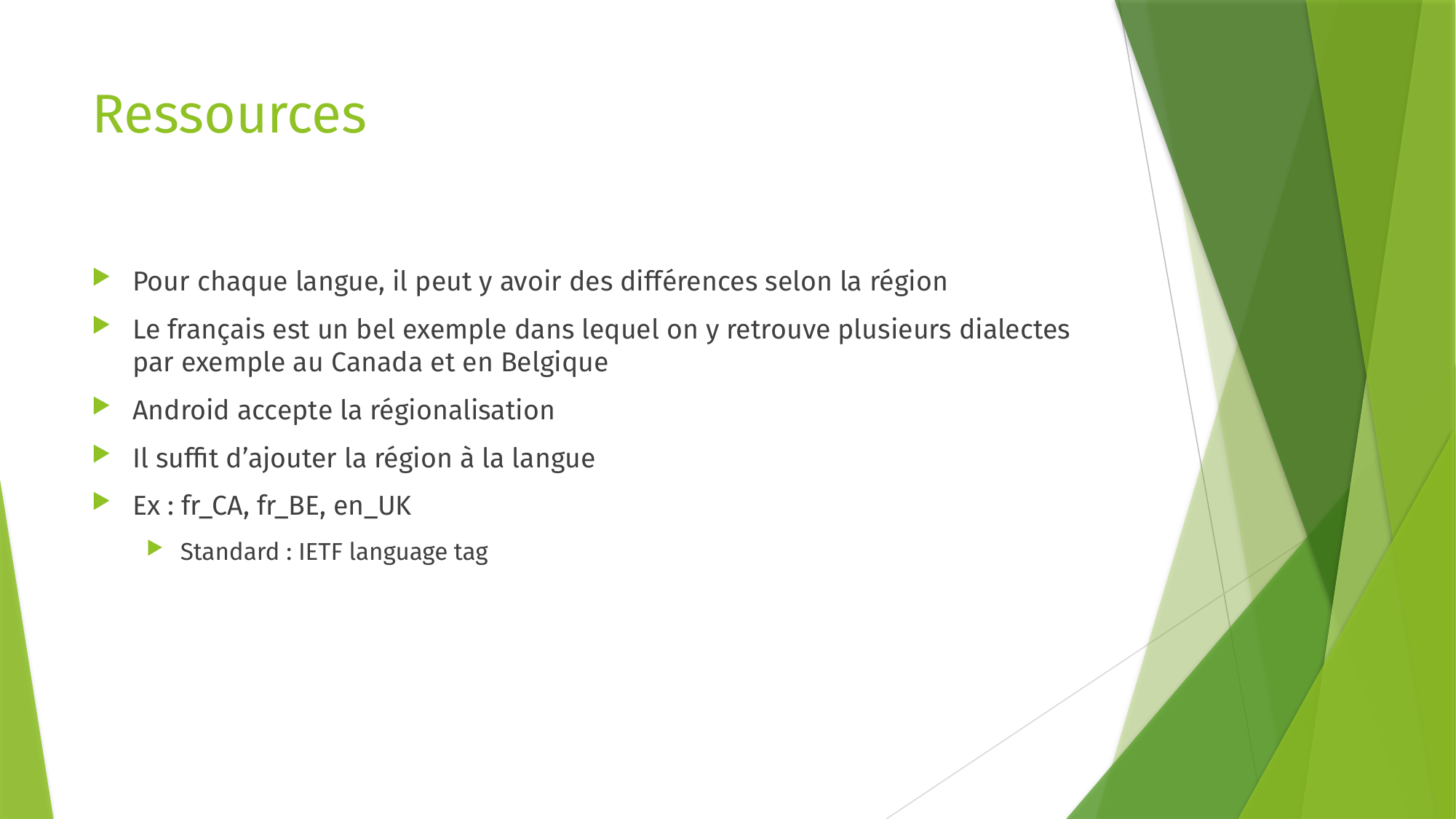

# Ressources
Pour chaque langue, il peut y avoir des différences selon la région
Le français est un bel exemple dans lequel on y retrouve plusieurs dialectes par exemple au Canada et en Belgique
Android accepte la régionalisation
Il suffit d’ajouter la région à la langue
Ex : fr_CA, fr_BE, en_UK
Standard : IETF language tag